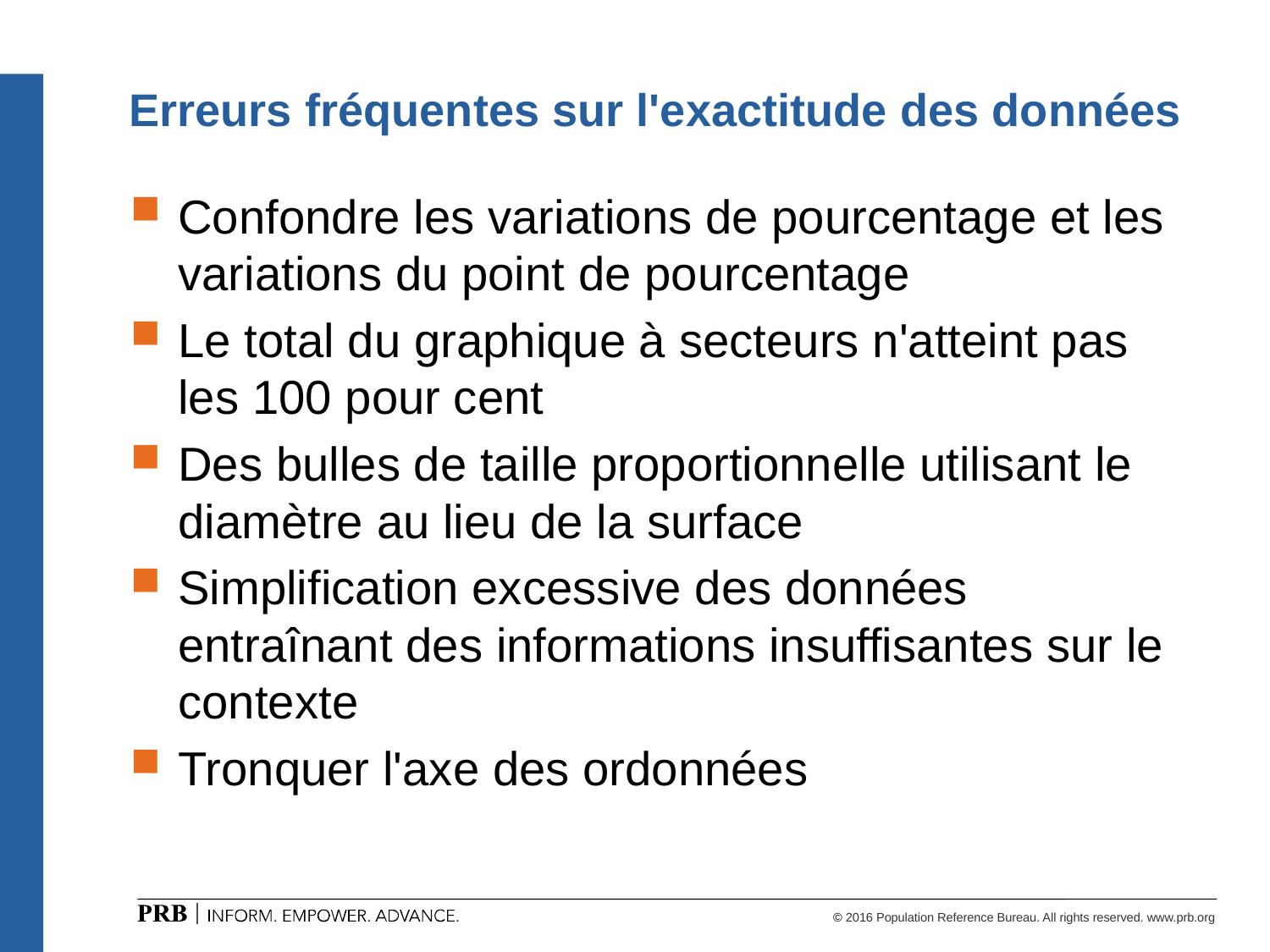

# Erreurs fréquentes sur l'exactitude des données
Confondre les variations de pourcentage et les variations du point de pourcentage
Le total du graphique à secteurs n'atteint pas les 100 pour cent
Des bulles de taille proportionnelle utilisant le diamètre au lieu de la surface
Simplification excessive des données entraînant des informations insuffisantes sur le contexte
Tronquer l'axe des ordonnées